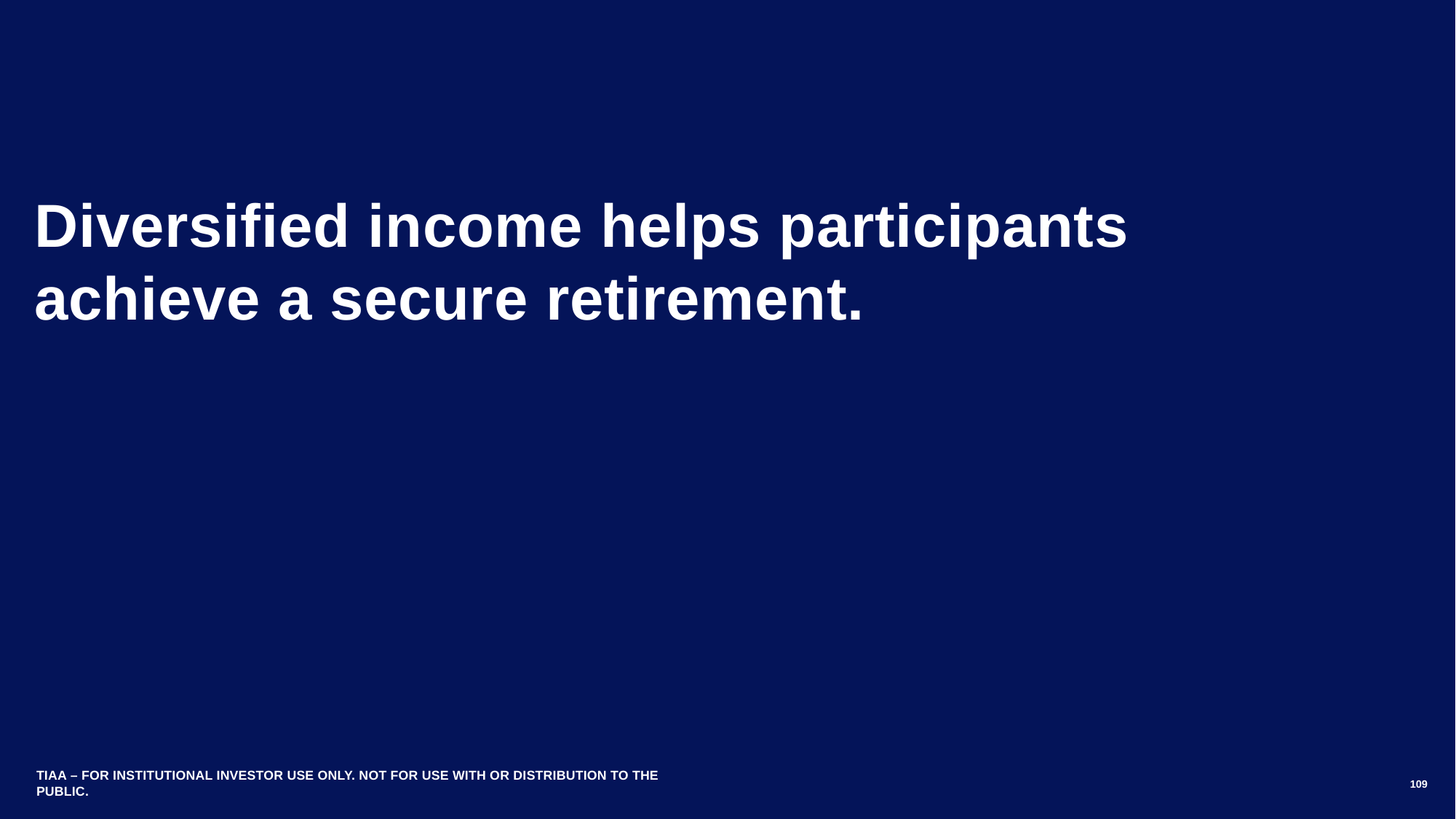

# Diversified income helps participants achieve a secure retirement.
TIAA – FOR Institutional INVESTOR USE ONLY. NOT FOR USE WITH OR DISTRIBUTION TO THE PUBLIC.
109